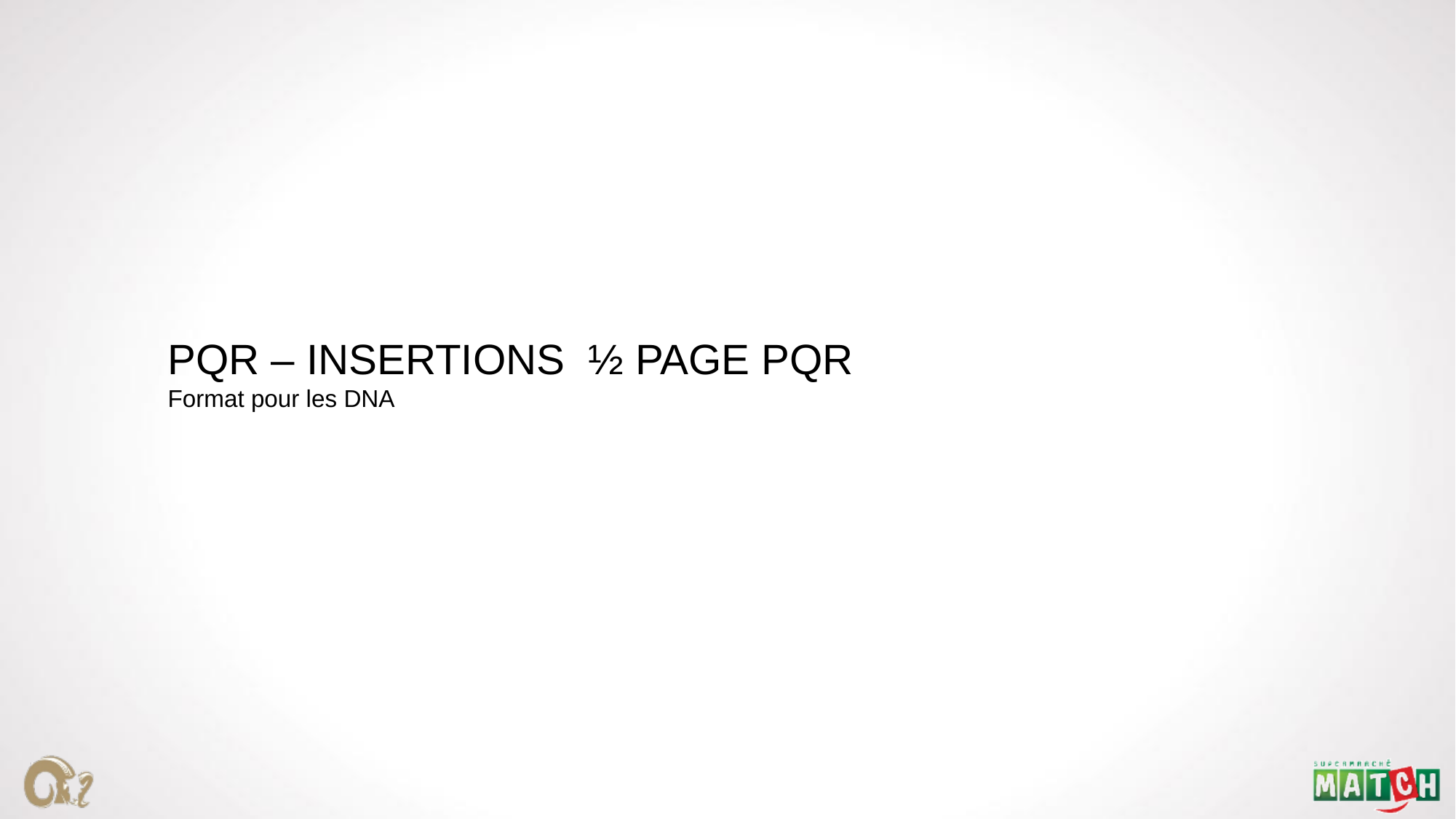

PQR – INSERTIONS  ½ PAGE PQR
Format pour les DNA